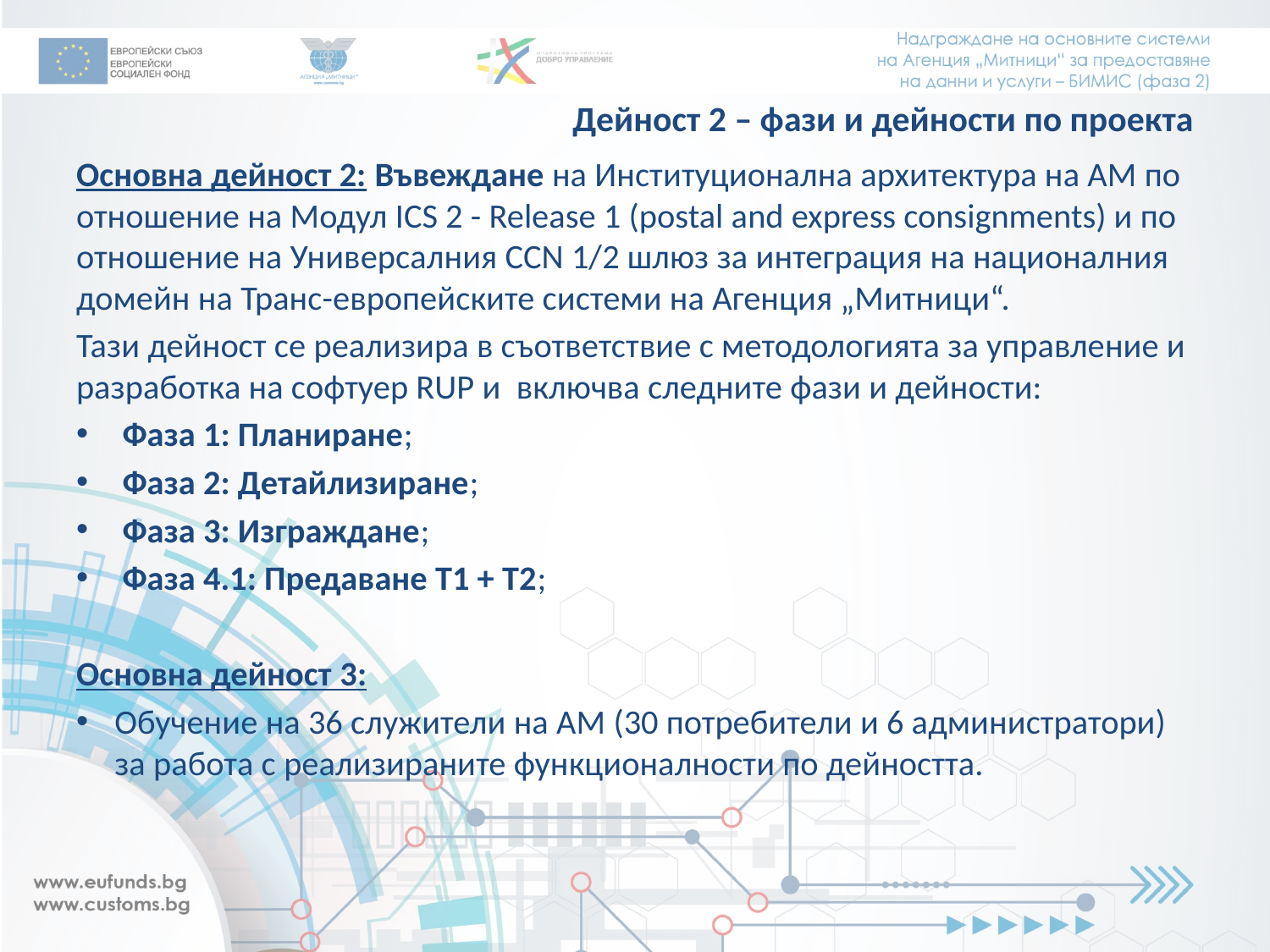

# Дейност 2 – фази и дейности по проекта
Основна дейност 2: Въвеждане на Институционална архитектура на АМ по отношение на Модул ICS 2 - Release 1 (postal and express consignments) и по отношение на Универсалния CCN 1/2 шлюз за интеграция на националния домейн на Транс-европейските системи на Агенция „Митници“.
Тази дейност се реализира в съответствие с методологията за управление и разработка на софтуер RUP и  включва следните фази и дейности:
Фаза 1: Планиране;
Фаза 2: Детайлизиране;
Фаза 3: Изграждане;
Фаза 4.1: Предаване Т1 + Т2;

Основна дейност 3:
Обучение на 36 служители на АМ (30 потребители и 6 администратори) за работа с реализираните функционалности по дейността.